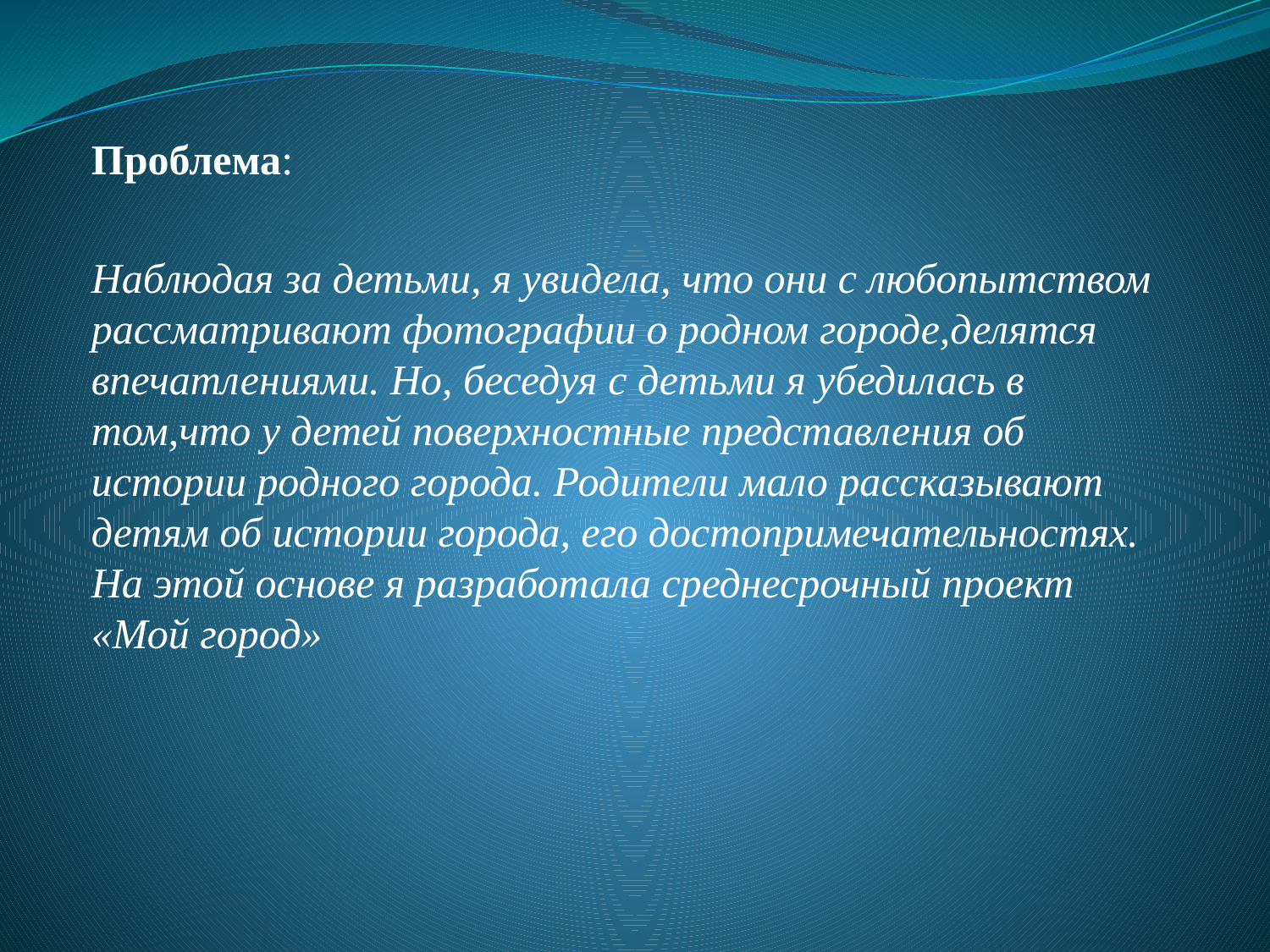

Проблема:

Наблюдая за детьми, я увидела, что они с любопытством рассматривают фотографии о родном городе,делятся впечатлениями. Но, беседуя с детьми я убедилась в том,что у детей поверхностные представления об истории родного города. Родители мало рассказывают детям об истории города, его достопримечательностях. На этой основе я разработала среднесрочный проект «Мой город»